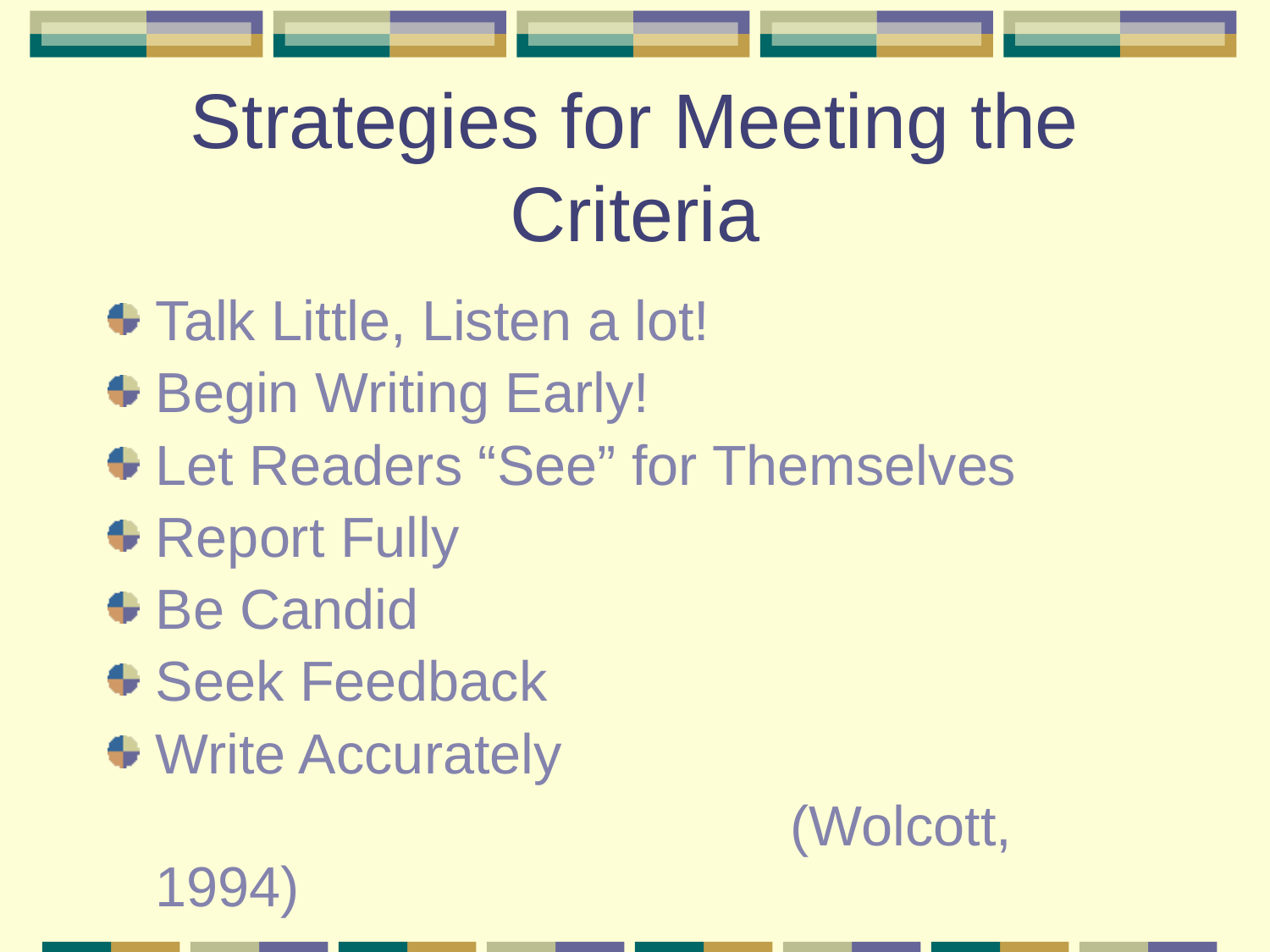

# Strategies for Meeting the Criteria
Talk Little, Listen a lot!
Begin Writing Early!
Let Readers “See” for Themselves
Report Fully
Be Candid
Seek Feedback
Write Accurately
						(Wolcott, 1994)